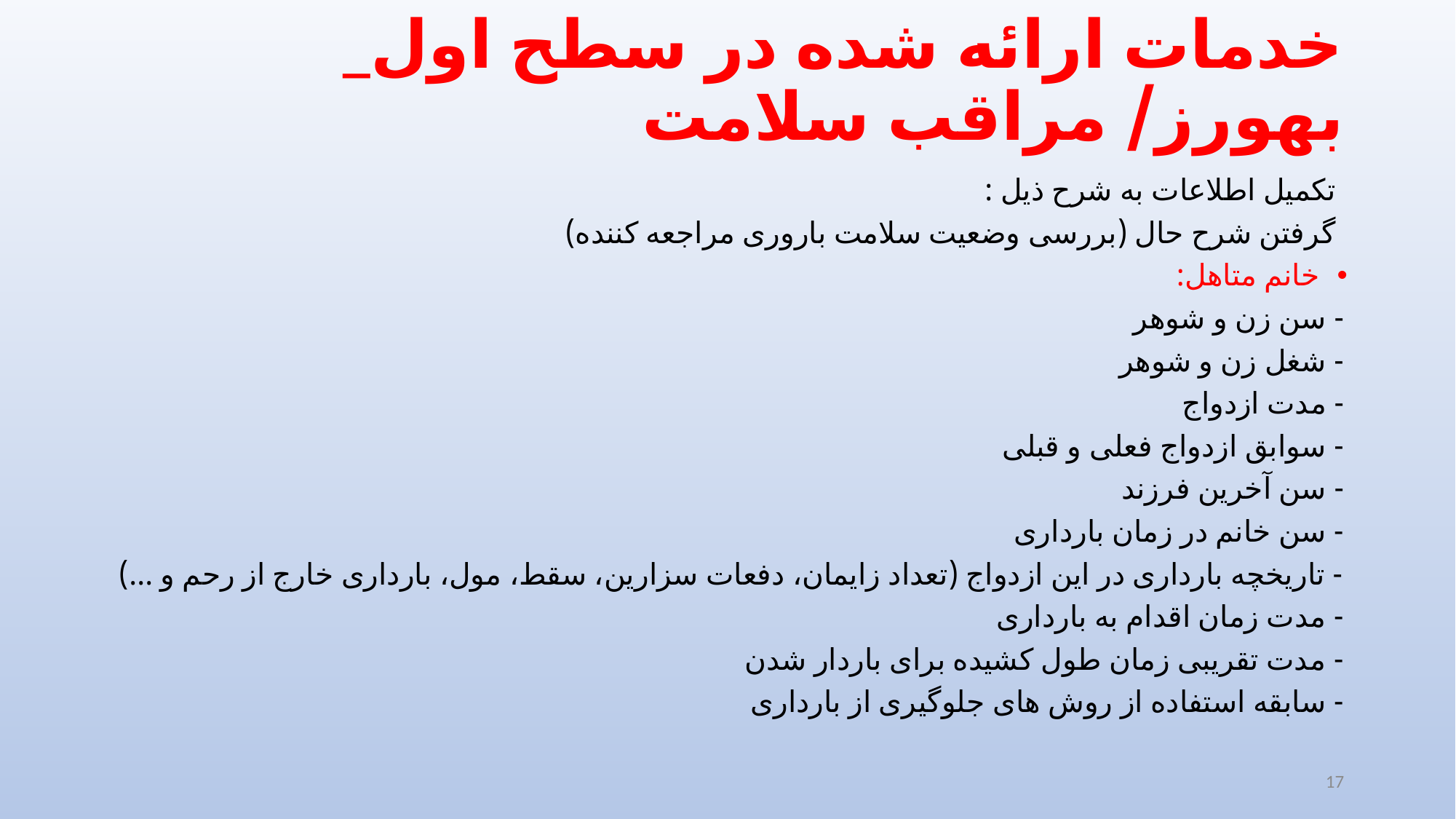

# خدمات ارائه شده در سطح اول_ بهورز/ مراقب سلامت
 تکمیل اطلاعات به شرح ذیل :
 گرفتن شرح حال (بررسی وضعیت سلامت باروری مراجعه کننده)
خانم متاهل:
- سن زن و شوهر
- شغل زن و شوهر
- مدت ازدواج
- سوابق ازدواج فعلی و قبلی
- سن آخرین فرزند
- سن خانم در زمان بارداری
- تاریخچه بارداری در این ازدواج (تعداد زایمان، دفعات سزارین، سقط، مول، بارداری خارج از رحم و ...)
- مدت زمان اقدام به بارداری
- مدت تقریبی زمان طول کشیده برای باردار شدن
- سابقه استفاده از روش های جلوگیری از بارداری
17